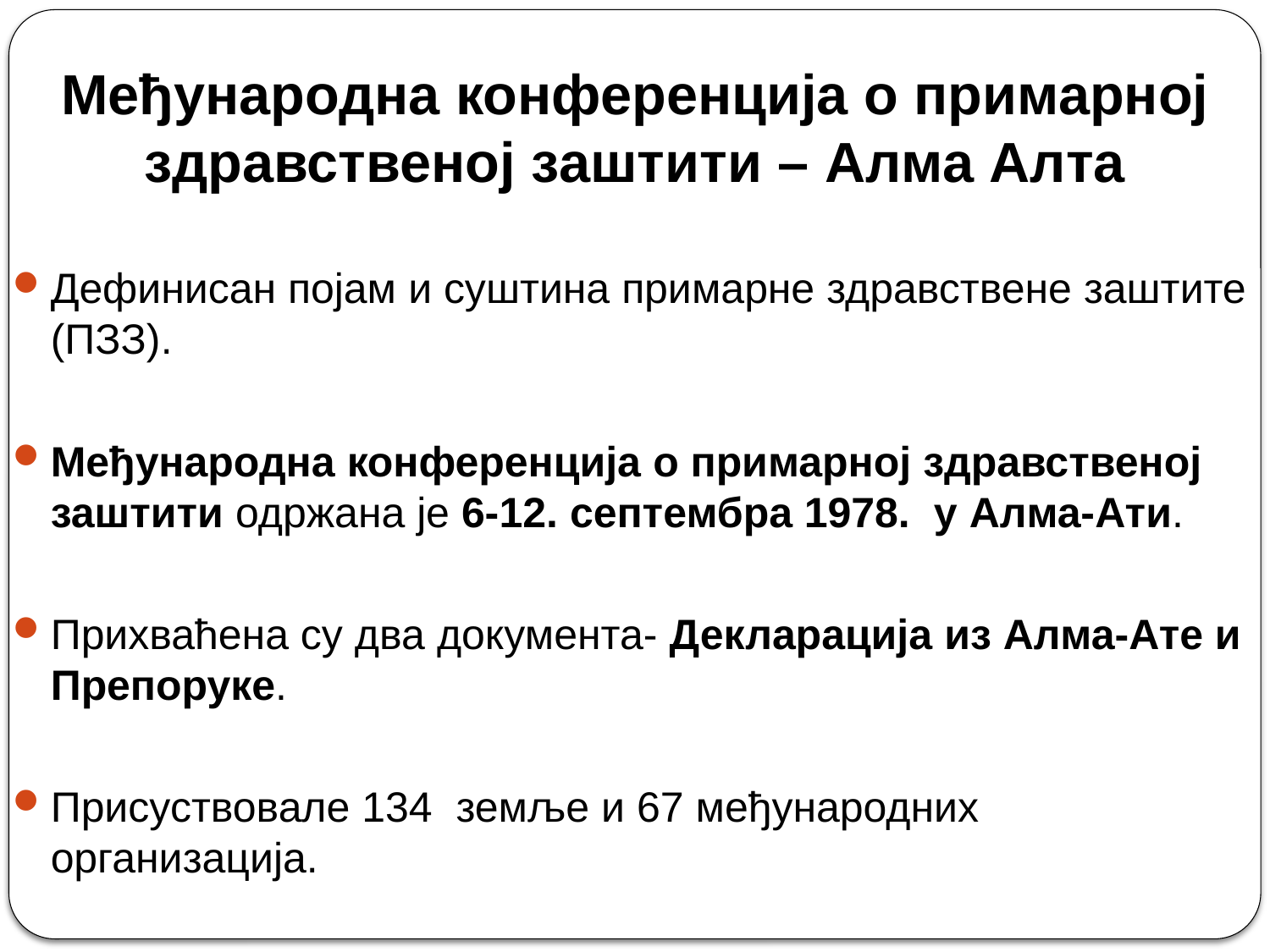

# Међународна конференција о примарној здравственој заштити – Алма Алта

Дефинисан појам и суштина примарне здравствене заштите (ПЗЗ).

Међународна конференција о примарној здравственој заштити одржана је 6-12. септембра 1978.  у Алма-Ати.

Прихваћена су два документа- Декларација из Алма-Ате и Препоруке.

Присуствовале 134  земље и 67 међународних организација.